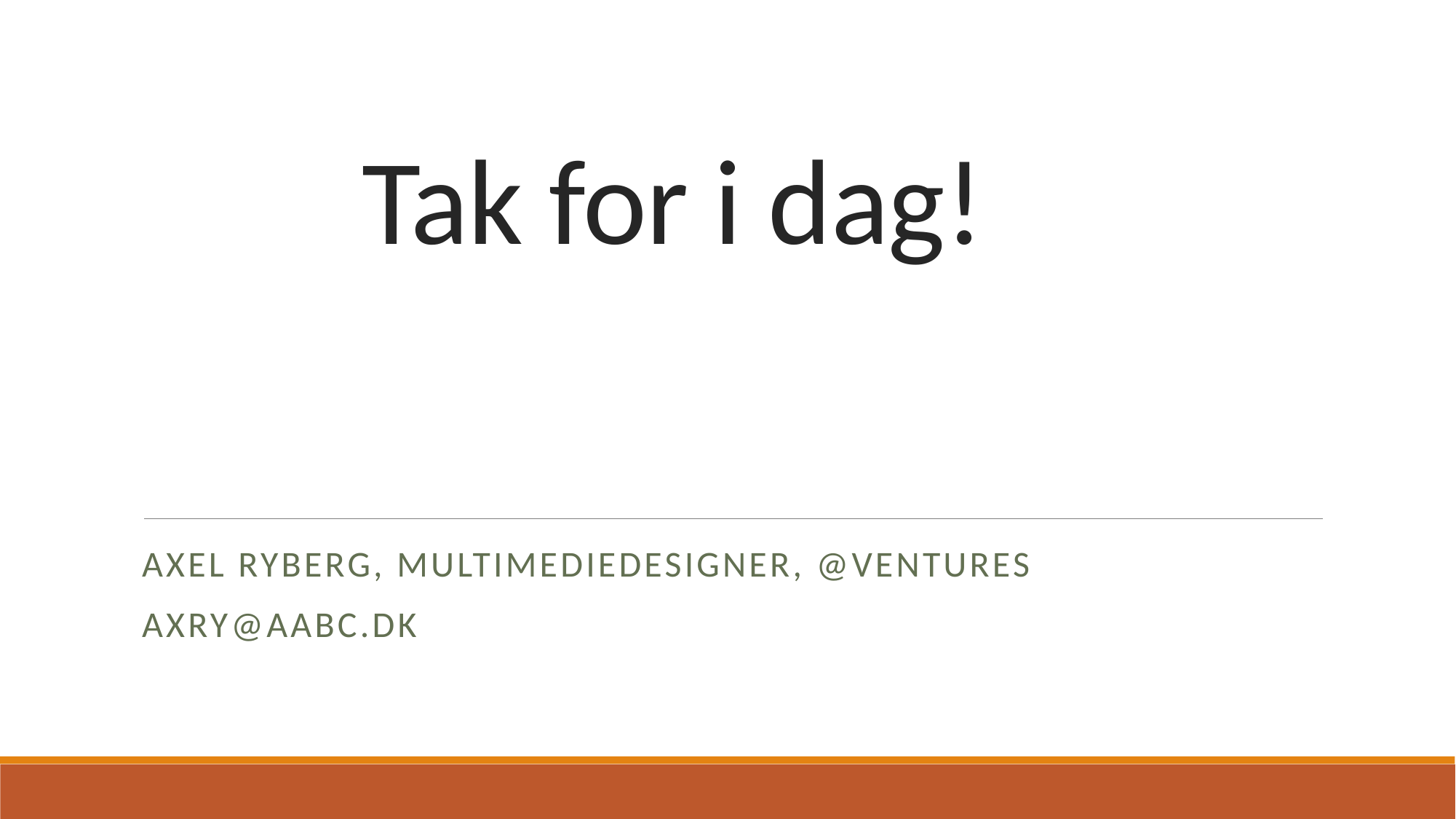

# Tak for i dag!
Axel Ryberg, multimediedesigner, @ventures
axry@aabc.dk